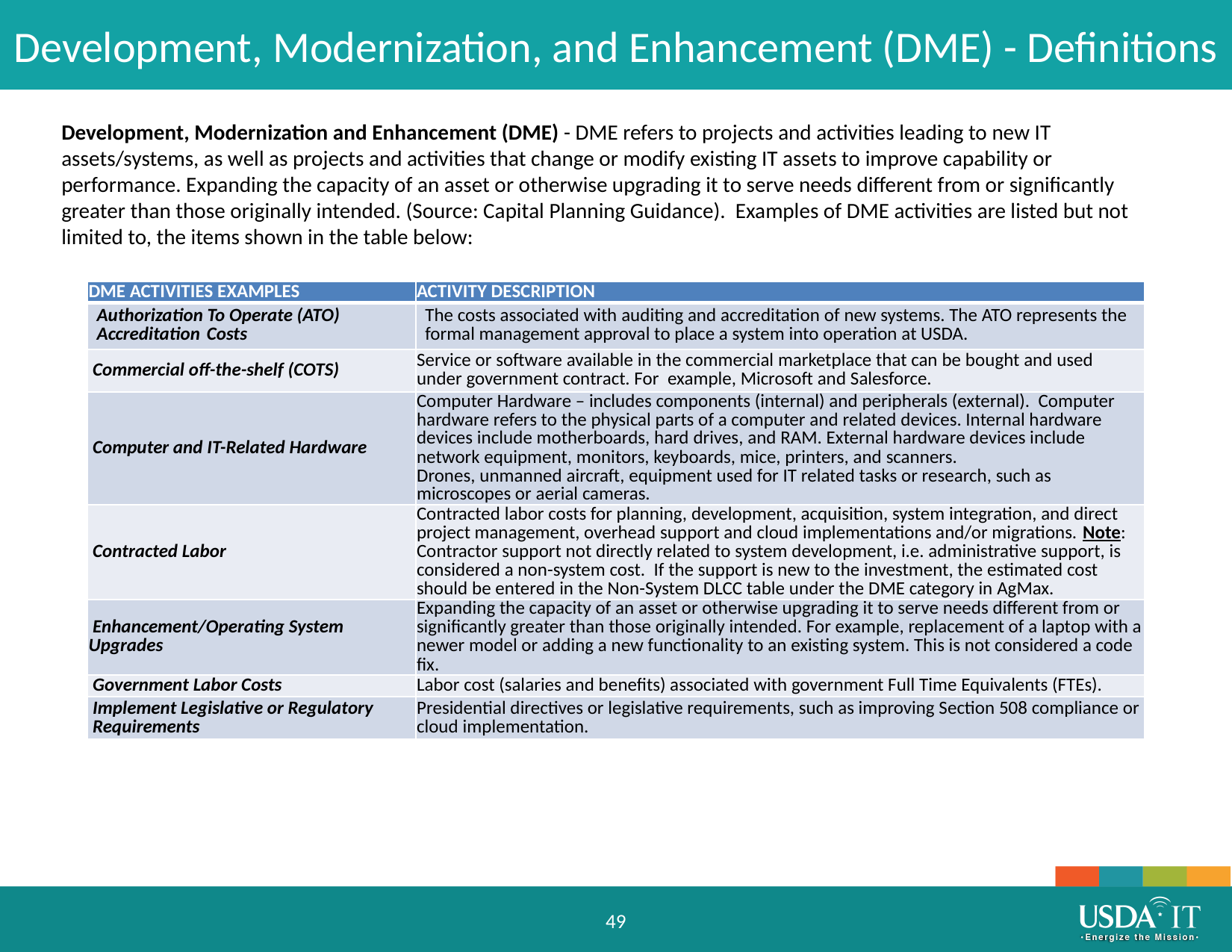

Development, Modernization, and Enhancement (DME) - Definitions
Development, Modernization and Enhancement (DME) - DME refers to projects and activities leading to new IT assets/systems, as well as projects and activities that change or modify existing IT assets to improve capability or performance. Expanding the capacity of an asset or otherwise upgrading it to serve needs different from or significantly greater than those originally intended. (Source: Capital Planning Guidance).  Examples of DME activities are listed but not limited to, the items shown in the table below:
| DME ACTIVITIES EXAMPLES | ACTIVITY DESCRIPTION |
| --- | --- |
| Authorization To Operate (ATO) Accreditation Costs | The costs associated with auditing and accreditation of new systems. The ATO represents the formal management approval to place a system into operation at USDA. |
| Commercial off-the-shelf (COTS) | Service or software available in the commercial marketplace that can be bought and used under government contract. For example, Microsoft and Salesforce. |
| Computer and IT-Related Hardware | Computer Hardware – includes components (internal) and peripherals (external). Computer hardware refers to the physical parts of a computer and related devices. Internal hardware devices include motherboards, hard drives, and RAM. External hardware devices include network equipment, monitors, keyboards, mice, printers, and scanners. Drones, unmanned aircraft, equipment used for IT related tasks or research, such as microscopes or aerial cameras. |
| Contracted Labor | Contracted labor costs for planning, development, acquisition, system integration, and direct project management, overhead support and cloud implementations and/or migrations. Note: Contractor support not directly related to system development, i.e. administrative support, is considered a non-system cost. If the support is new to the investment, the estimated cost should be entered in the Non-System DLCC table under the DME category in AgMax. |
| Enhancement/Operating System Upgrades | Expanding the capacity of an asset or otherwise upgrading it to serve needs different from or significantly greater than those originally intended. For example, replacement of a laptop with a newer model or adding a new functionality to an existing system. This is not considered a code fix. |
| Government Labor Costs | Labor cost (salaries and benefits) associated with government Full Time Equivalents (FTEs). |
| Implement Legislative or Regulatory Requirements | Presidential directives or legislative requirements, such as improving Section 508 compliance or cloud implementation. |
49